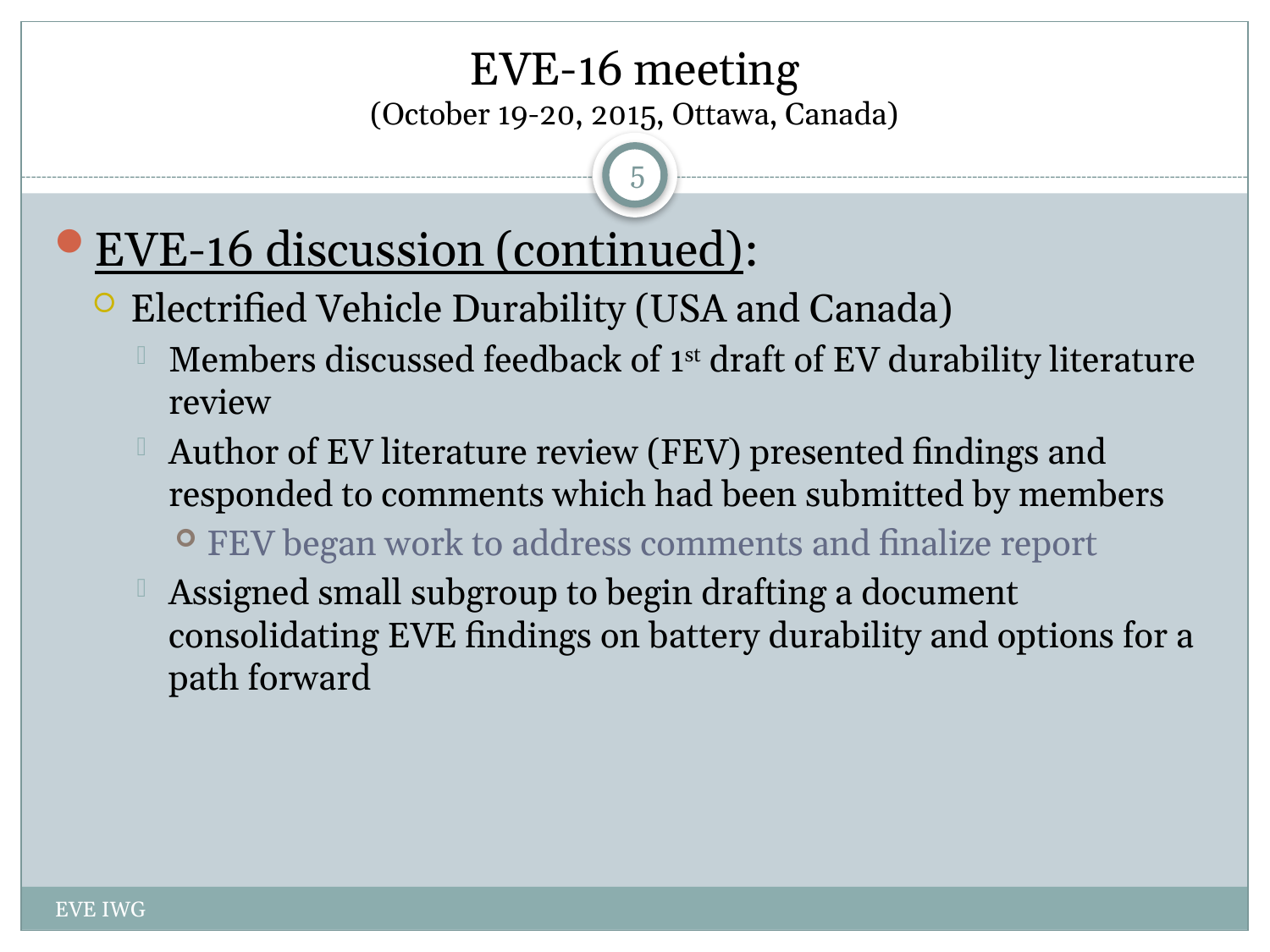

# EVE-16 meeting (October 19-20, 2015, Ottawa, Canada)
5
EVE-16 discussion (continued):
Electrified Vehicle Durability (USA and Canada)
Members discussed feedback of 1st draft of EV durability literature review
Author of EV literature review (FEV) presented findings and responded to comments which had been submitted by members
FEV began work to address comments and finalize report
Assigned small subgroup to begin drafting a document consolidating EVE findings on battery durability and options for a path forward
EVE IWG